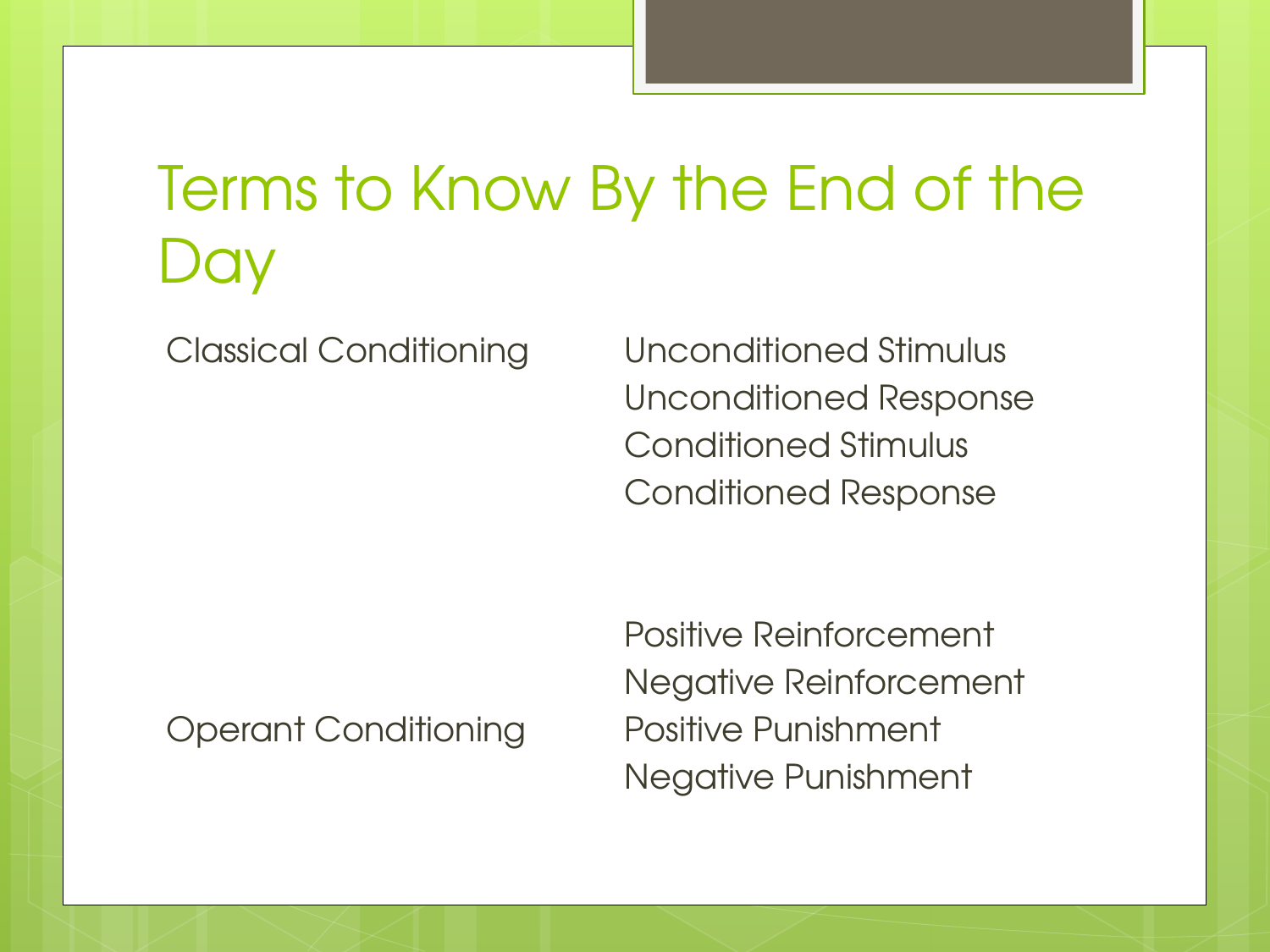

# Terms to Know By the End of the Day
Classical Conditioning

Operant Conditioning

Unconditioned Stimulus
Unconditioned Response
Conditioned Stimulus
Conditioned Response

Positive Reinforcement
Negative Reinforcement
Positive Punishment
Negative Punishment